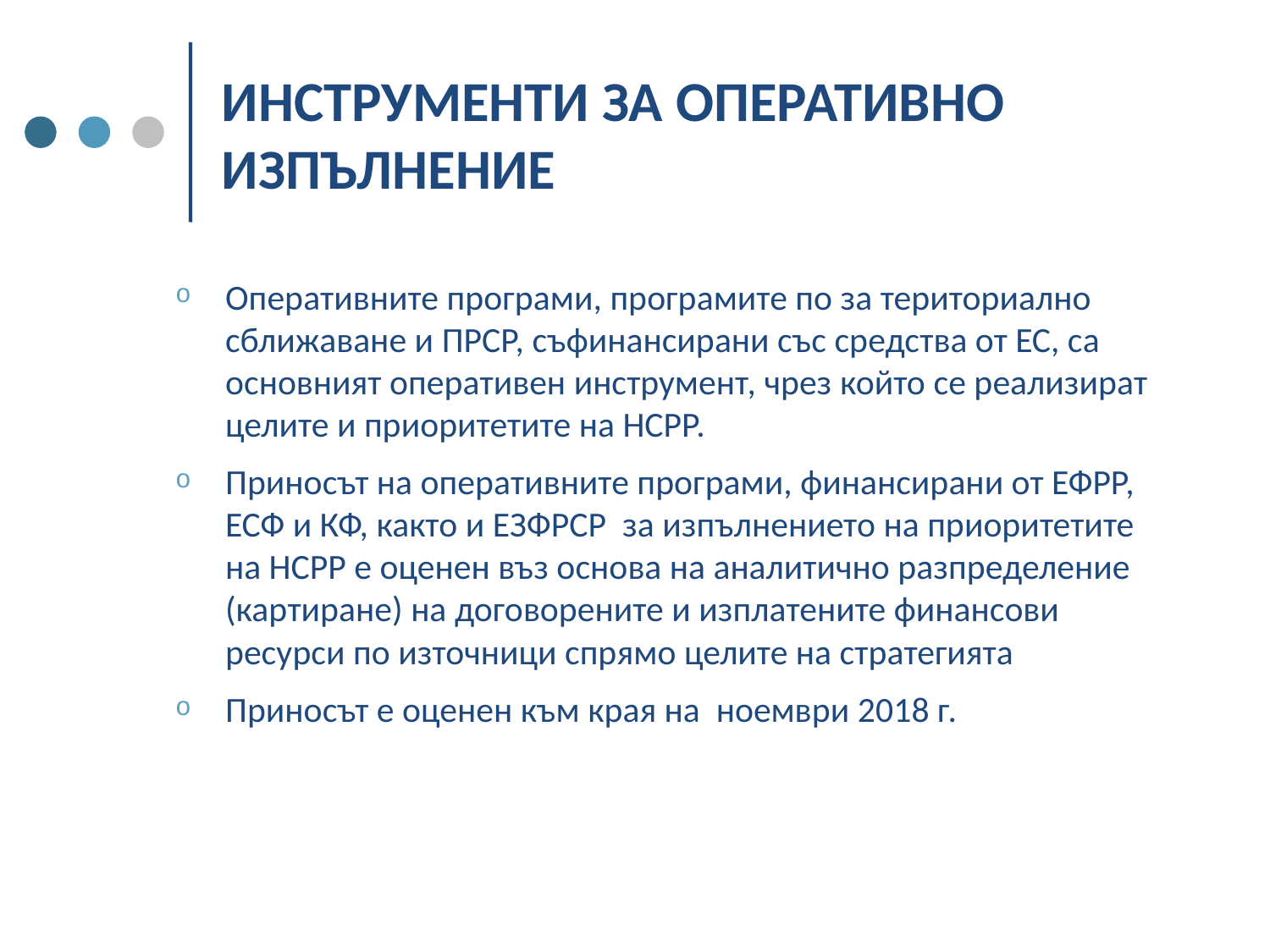

# ИНСТРУМЕНТИ ЗА ОПЕРАТИВНО ИЗПЪЛНЕНИЕ
Оперативните програми, програмите по за териториално сближаване и ПРСР, съфинансирани със средства от ЕС, са основният оперативен инструмент, чрез който се реализират целите и приоритетите на НСРР.
Приносът на оперативните програми, финансирани от ЕФРР, ЕСФ и КФ, както и ЕЗФРСР  за изпълнението на приоритетите на НСРР е оценен въз основа на аналитично разпределение (картиране) на договорените и изплатените финансови ресурси по източници спрямо целите на стратегията
Приносът е оценен към края на  ноември 2018 г.